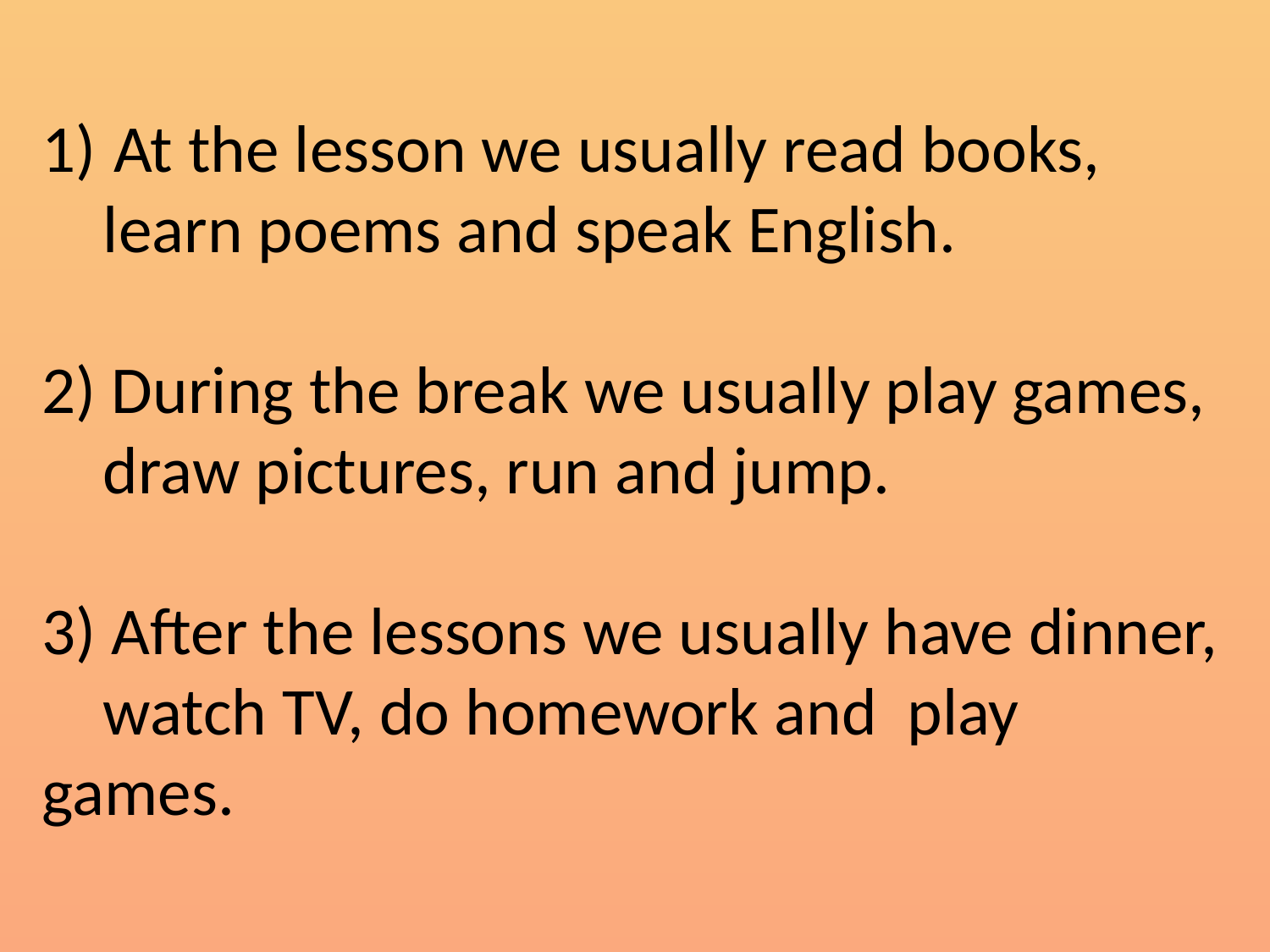

At the lesson we usually read books,
    learn poems and speak English.

2) During the break we usually play games,
    draw pictures, run and jump.

3) After the lessons we usually have dinner,
    watch TV, do homework and  play games.